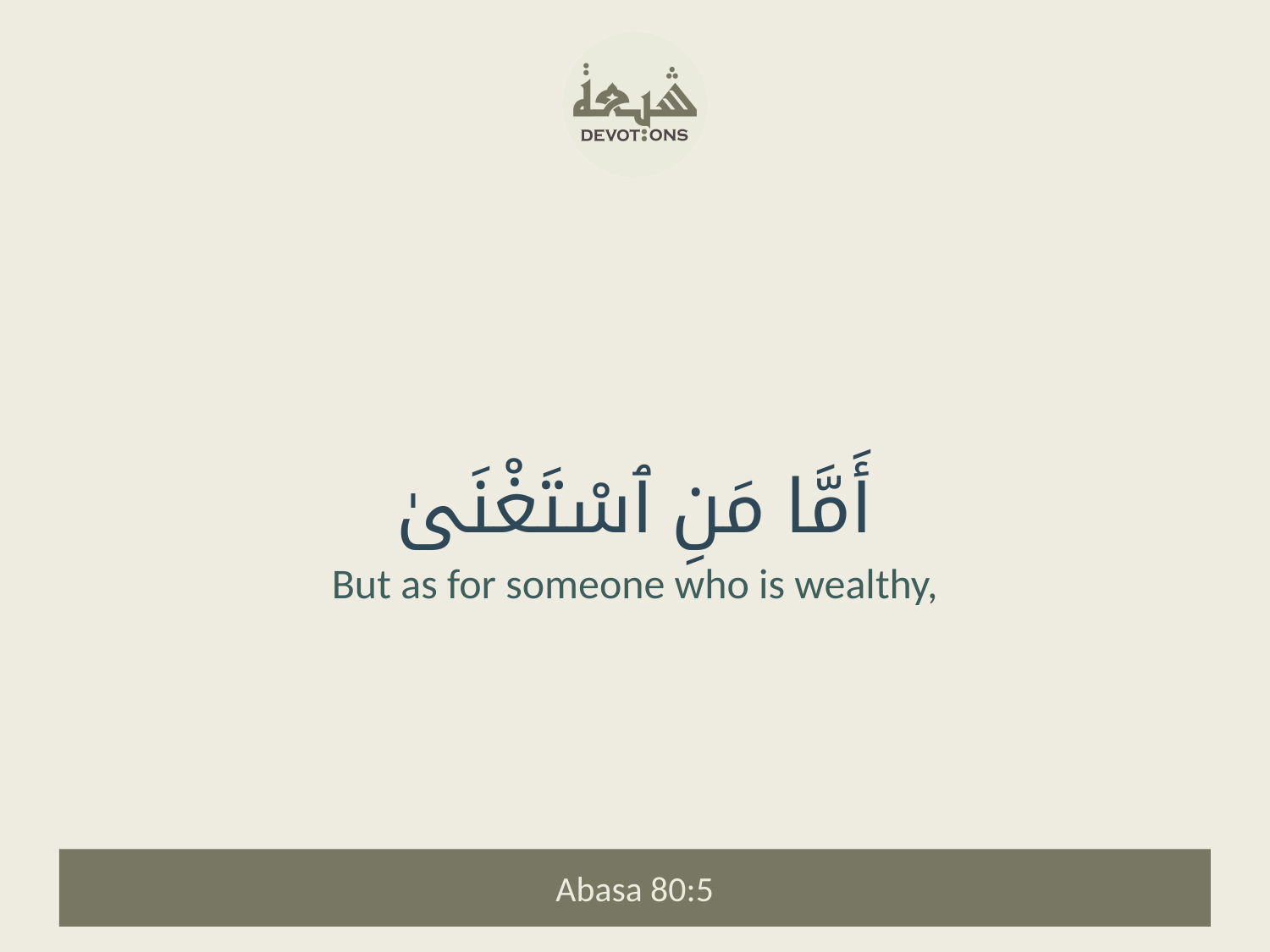

أَمَّا مَنِ ٱسْتَغْنَىٰ
But as for someone who is wealthy,
Abasa 80:5